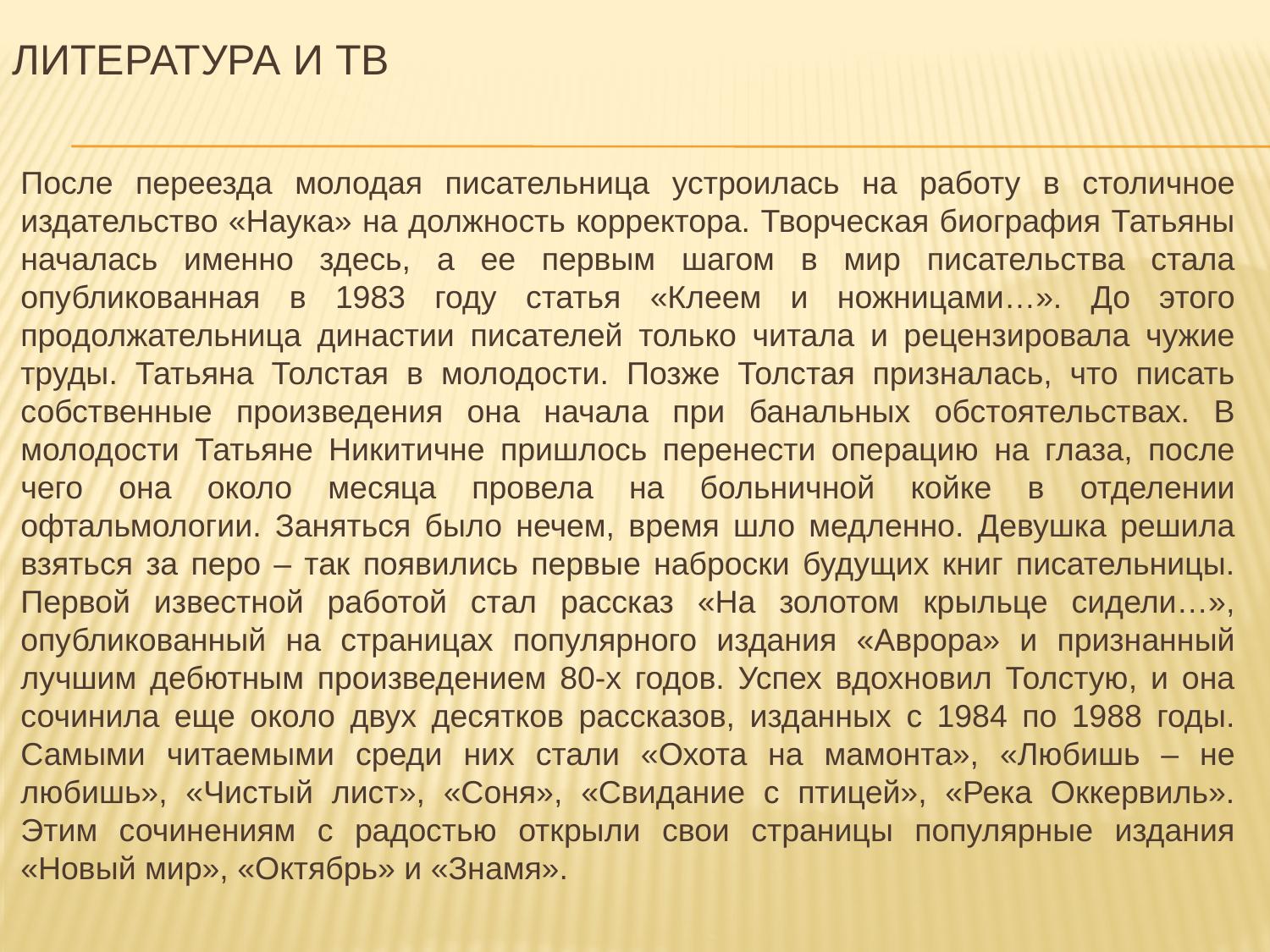

# ЛИТЕРАТУРА И ТВ
После переезда молодая писательница устроилась на работу в столичное издательство «Наука» на должность корректора. Творческая биография Татьяны началась именно здесь, а ее первым шагом в мир писательства стала опубликованная в 1983 году статья «Клеем и ножницами…». До этого продолжательница династии писателей только читала и рецензировала чужие труды. Татьяна Толстая в молодости. Позже Толстая призналась, что писать собственные произведения она начала при банальных обстоятельствах. В молодости Татьяне Никитичне пришлось перенести операцию на глаза, после чего она около месяца провела на больничной койке в отделении офтальмологии. Заняться было нечем, время шло медленно. Девушка решила взяться за перо – так появились первые наброски будущих книг писательницы. Первой известной работой стал рассказ «На золотом крыльце сидели…», опубликованный на страницах популярного издания «Аврора» и признанный лучшим дебютным произведением 80-х годов. Успех вдохновил Толстую, и она сочинила еще около двух десятков рассказов, изданных с 1984 по 1988 годы. Самыми читаемыми среди них стали «Охота на мамонта», «Любишь – не любишь», «Чистый лист», «Соня», «Свидание с птицей», «Река Оккервиль». Этим сочинениям с радостью открыли свои страницы популярные издания «Новый мир», «Октябрь» и «Знамя».